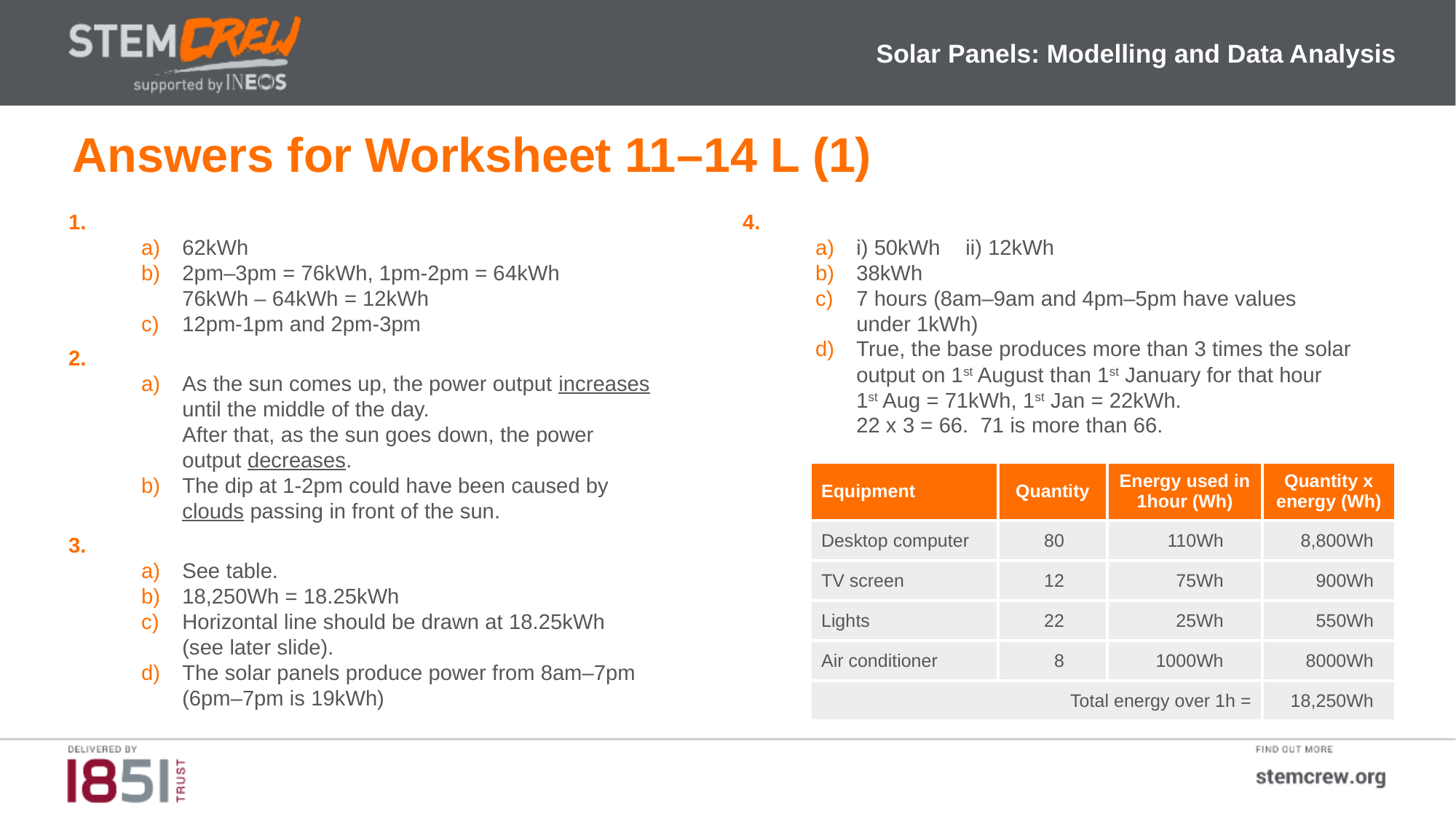

Solar Panels: Modelling and Data Analysis
Answers for Worksheet 11–14 L (1)

62kWh
2pm–3pm = 76kWh, 1pm-2pm = 64kWh                   76kWh – 64kWh = 12kWh
12pm-1pm and 2pm-3pm

As the sun comes up, the power output increases
until the middle of the day.
After that, as the sun goes down, the power
output decreases.
The dip at 1-2pm could have been caused by
clouds passing in front of the sun.

See table.
18,250Wh = 18.25kWh
Horizontal line should be drawn at 18.25kWh
(see later slide).
The solar panels produce power from 8am–7pm
(6pm–7pm is 19kWh)

i) 50kWh	ii) 12kWh
38kWh
7 hours (8am–9am and 4pm–5pm have values
under 1kWh)
True, the base produces more than 3 times the solar output on 1st August than 1st January for that hour
1st Aug = 71kWh, 1st Jan = 22kWh.
22 x 3 = 66.  71 is more than 66.

| Equipment | Quantity | Energy used in 1hour (Wh) | Quantity x energy (Wh) |
| --- | --- | --- | --- |
| Desktop computer | 80 | 110Wh | 8,800Wh |
| TV screen | 12 | 75Wh | 900Wh |
| Lights | 22 | 25Wh | 550Wh |
| Air conditioner | 8 | 1000Wh | 8000Wh |
| Total energy over 1h = |  |  | 18,250Wh |